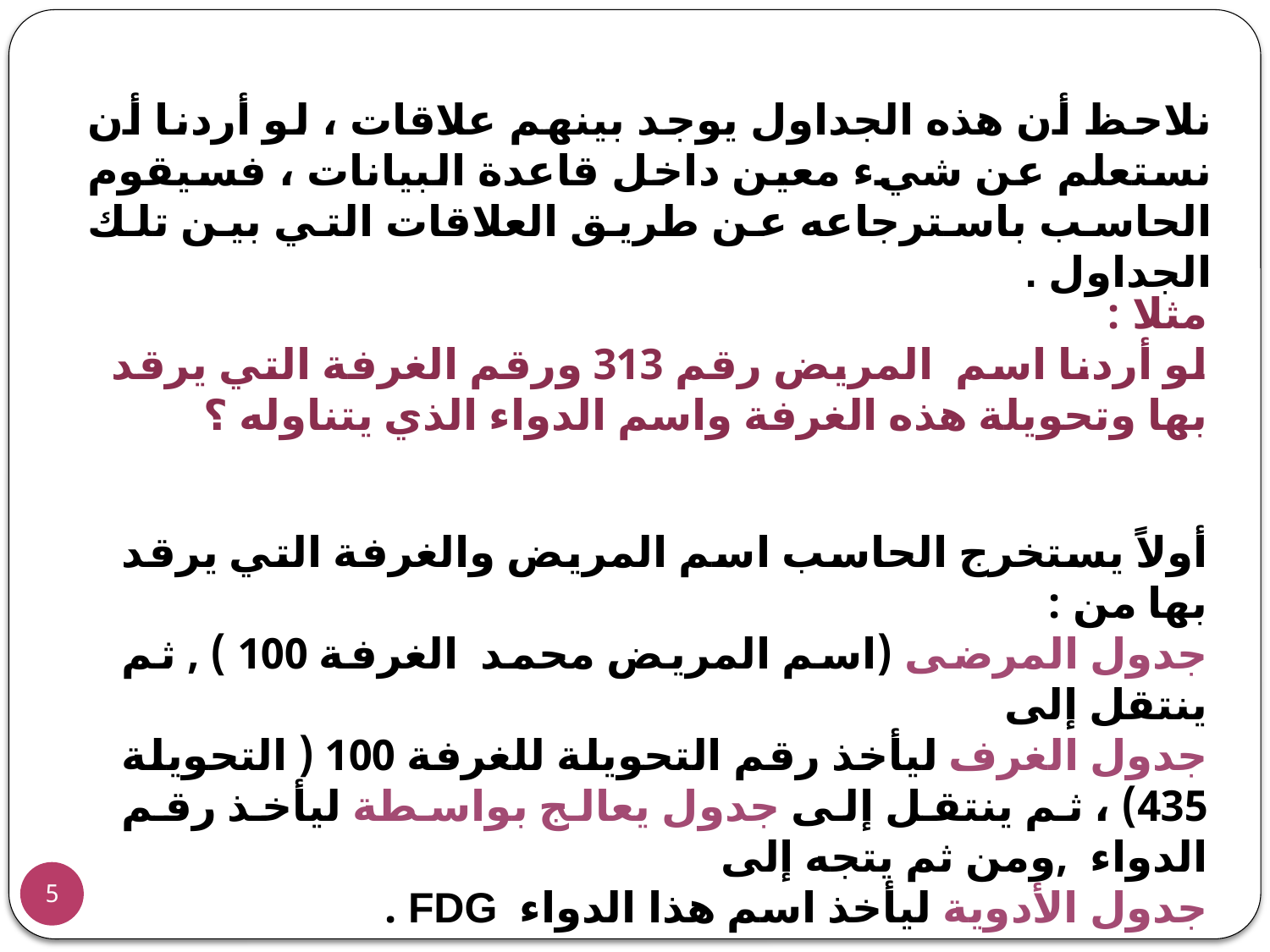

نلاحظ أن هذه الجداول يوجد بينهم علاقات ، لو أردنا أن نستعلم عن شيء معين داخل قاعدة البيانات ، فسيقوم الحاسب باسترجاعه عن طريق العلاقات التي بين تلك الجداول .
مثلا :
لو أردنا اسم  المريض رقم 313 ورقم الغرفة التي يرقد بها وتحويلة هذه الغرفة واسم الدواء الذي يتناوله ؟
أولاً يستخرج الحاسب اسم المريض والغرفة التي يرقد بها من :
جدول المرضى (اسم المريض محمد  الغرفة 100 ) , ثم ينتقل إلى
جدول الغرف ليأخذ رقم التحويلة للغرفة 100 ( التحويلة 435) ، ثم ينتقل إلى جدول يعالج بواسطة ليأخذ رقم الدواء  ,ومن ثم يتجه إلى
جدول الأدوية ليأخذ اسم هذا الدواء  FDG .

5